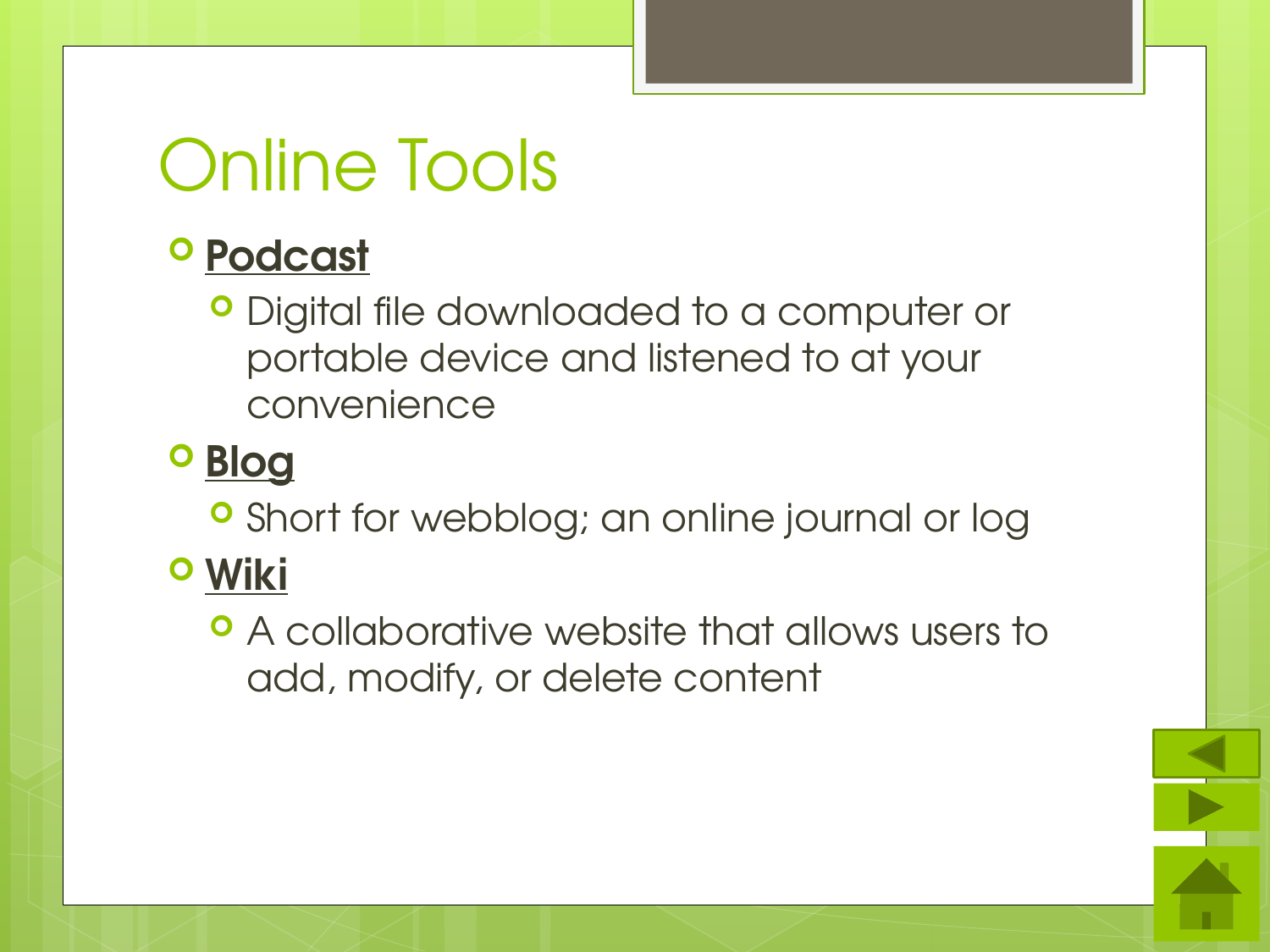

# Online Tools
Podcast
Digital file downloaded to a computer or portable device and listened to at your convenience
Blog
Short for webblog; an online journal or log
Wiki
A collaborative website that allows users to add, modify, or delete content